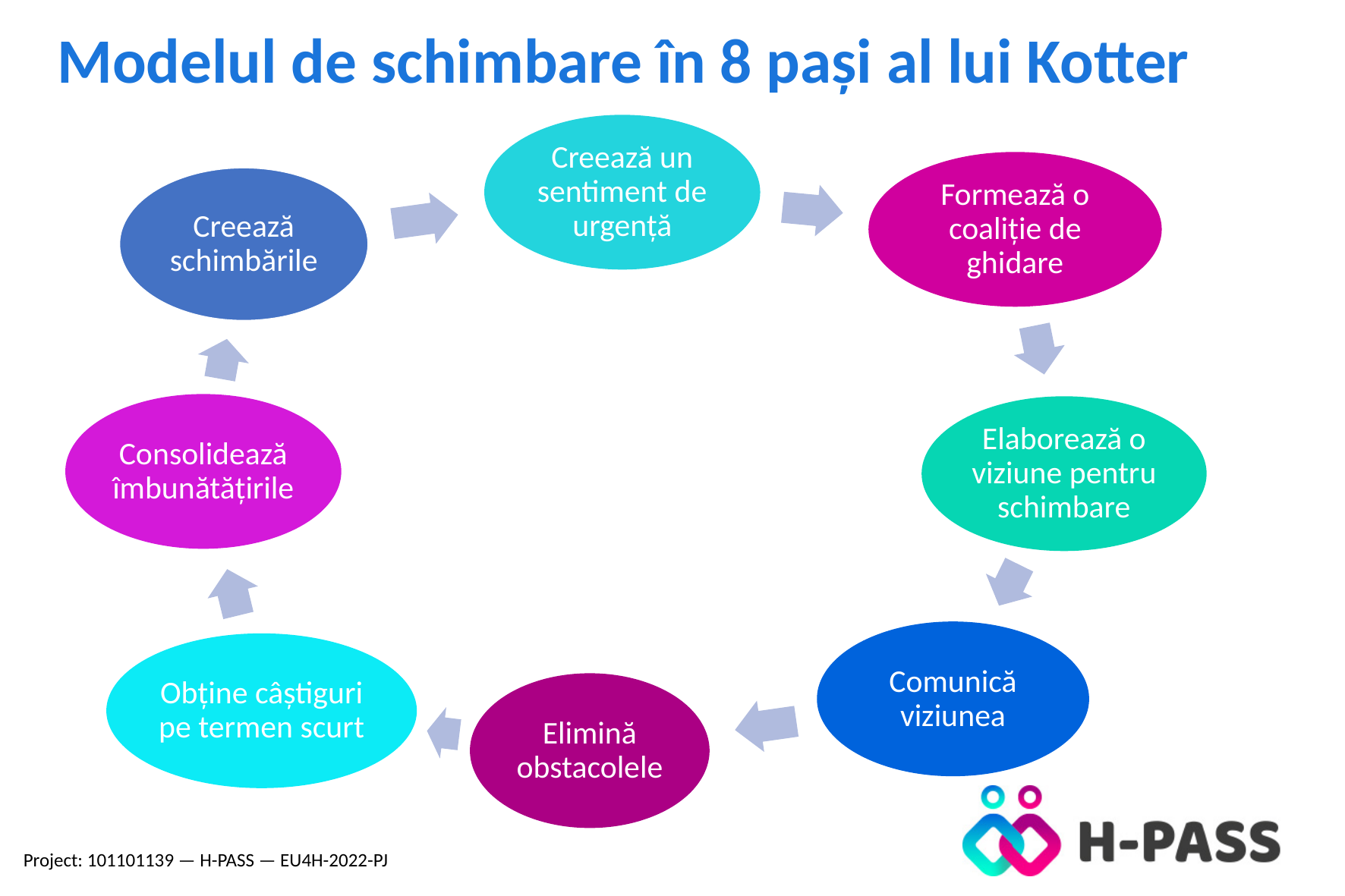

Modelul de schimbare în 8 pași al lui Kotter
Creează un sentiment de urgență

Formează o coaliție de ghidare

Elaborează o viziune pentru schimbare

Comunică viziunea

Elimină obstacolele

Obține câștiguri pe termen scurt

Consolidează îmbunătățirile

Creează schimbările

Project: 101101139 — H-PASS — EU4H-2022-PJ